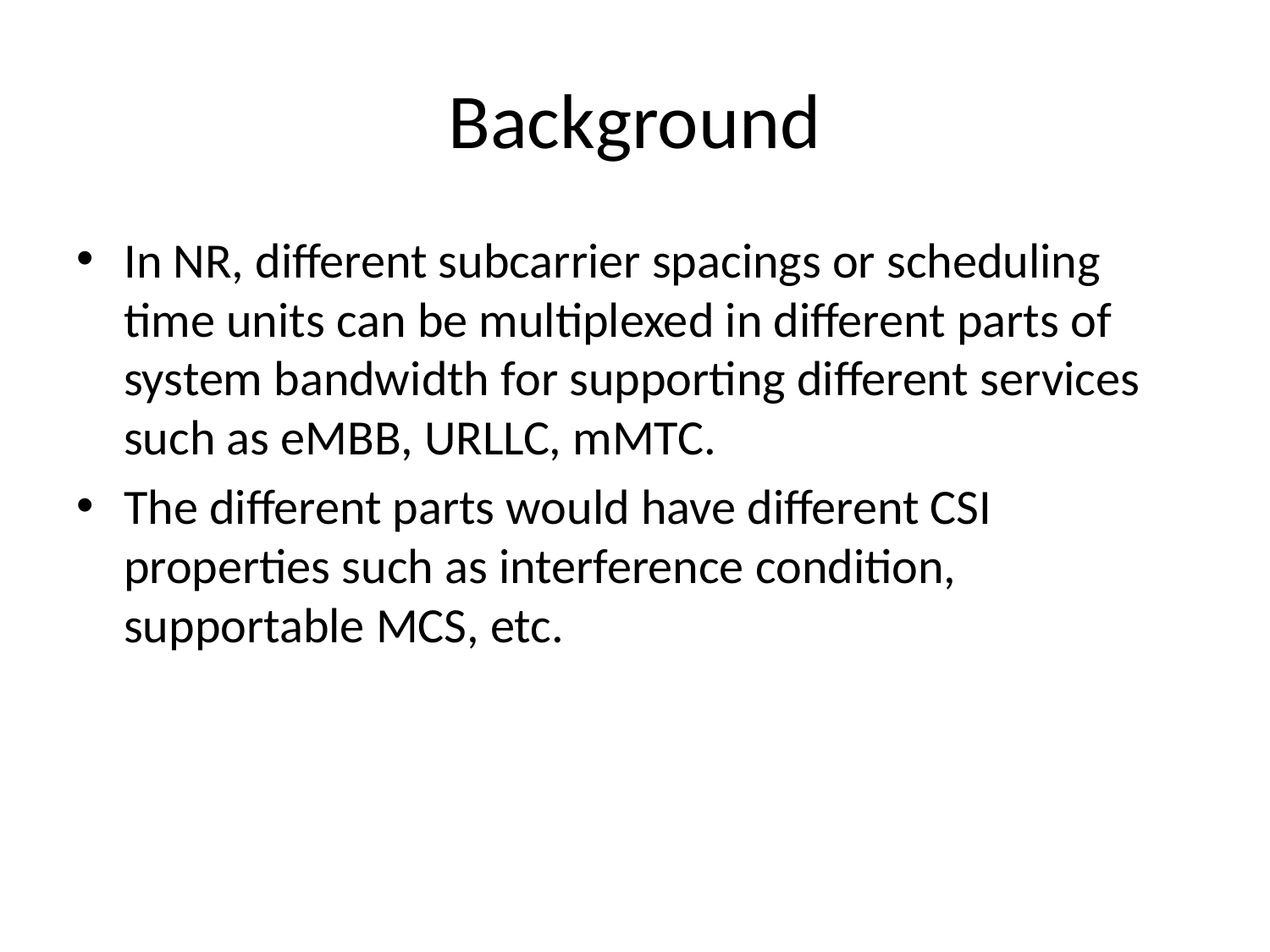

# Background
In NR, different subcarrier spacings or scheduling time units can be multiplexed in different parts of system bandwidth for supporting different services such as eMBB, URLLC, mMTC.
The different parts would have different CSI properties such as interference condition, supportable MCS, etc.